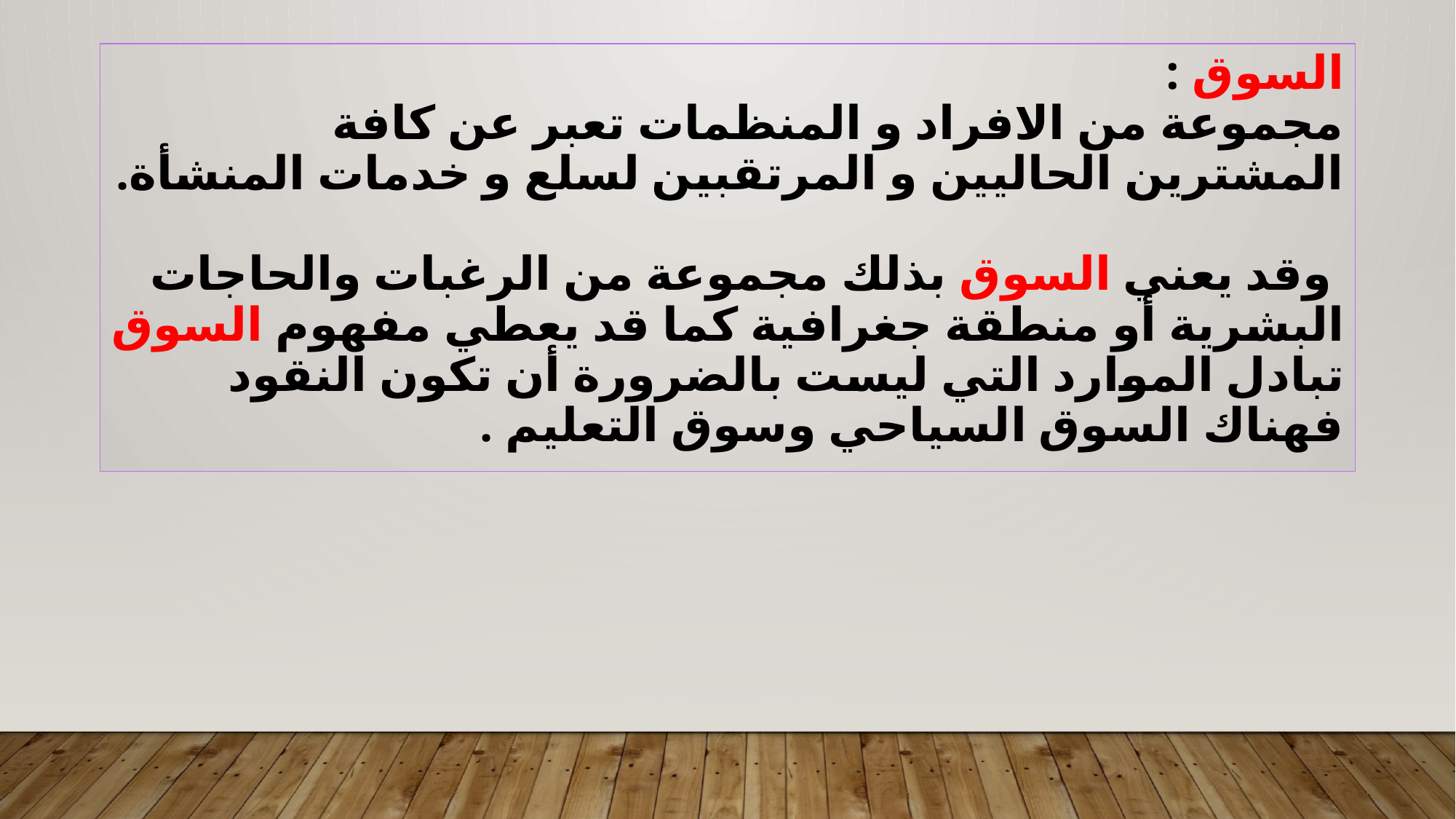

# السوق : مجموعة من الافراد و المنظمات تعبر عن كافة المشترين الحاليين و المرتقبين لسلع و خدمات المنشأة. وقد يعني السوق بذلك مجموعة من الرغبات والحاجات البشرية أو منطقة جغرافية كما قد يعطي مفهوم السوق تبادل الموارد التي ليست بالضرورة أن تكون النقود فهناك السوق السياحي وسوق التعليم .